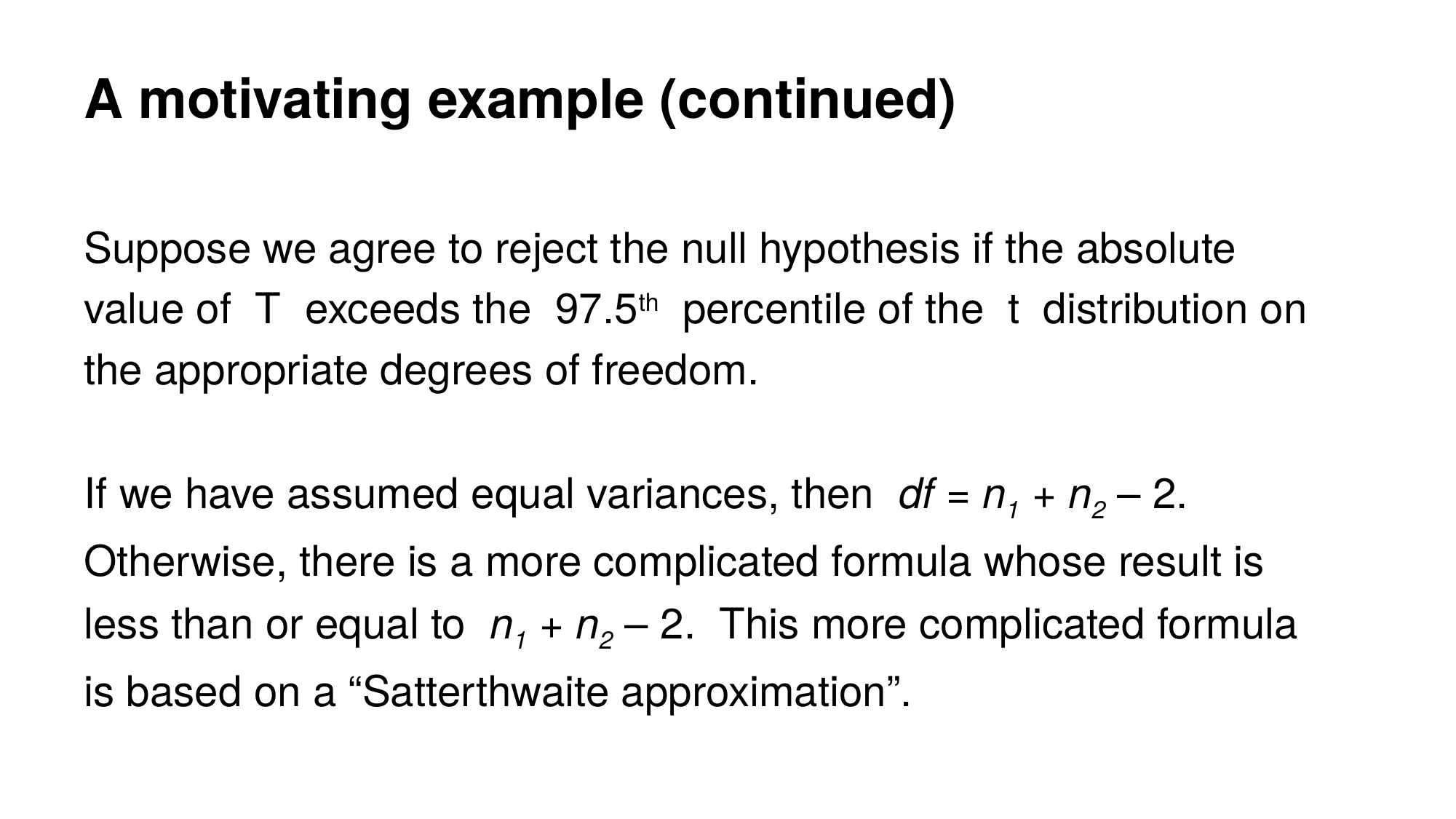

# A motivating example (continued)
Suppose we agree to reject the null hypothesis if the absolute value of  T  exceeds the  97.5th  percentile of the  t  distribution on the appropriate degrees of freedom.

If we have assumed equal variances, then  df = n1 + n2 – 2.  Otherwise, there is a more complicated formula whose result is less than or equal to  n1 + n2 – 2.  This more complicated formula is based on a “Satterthwaite approximation”.